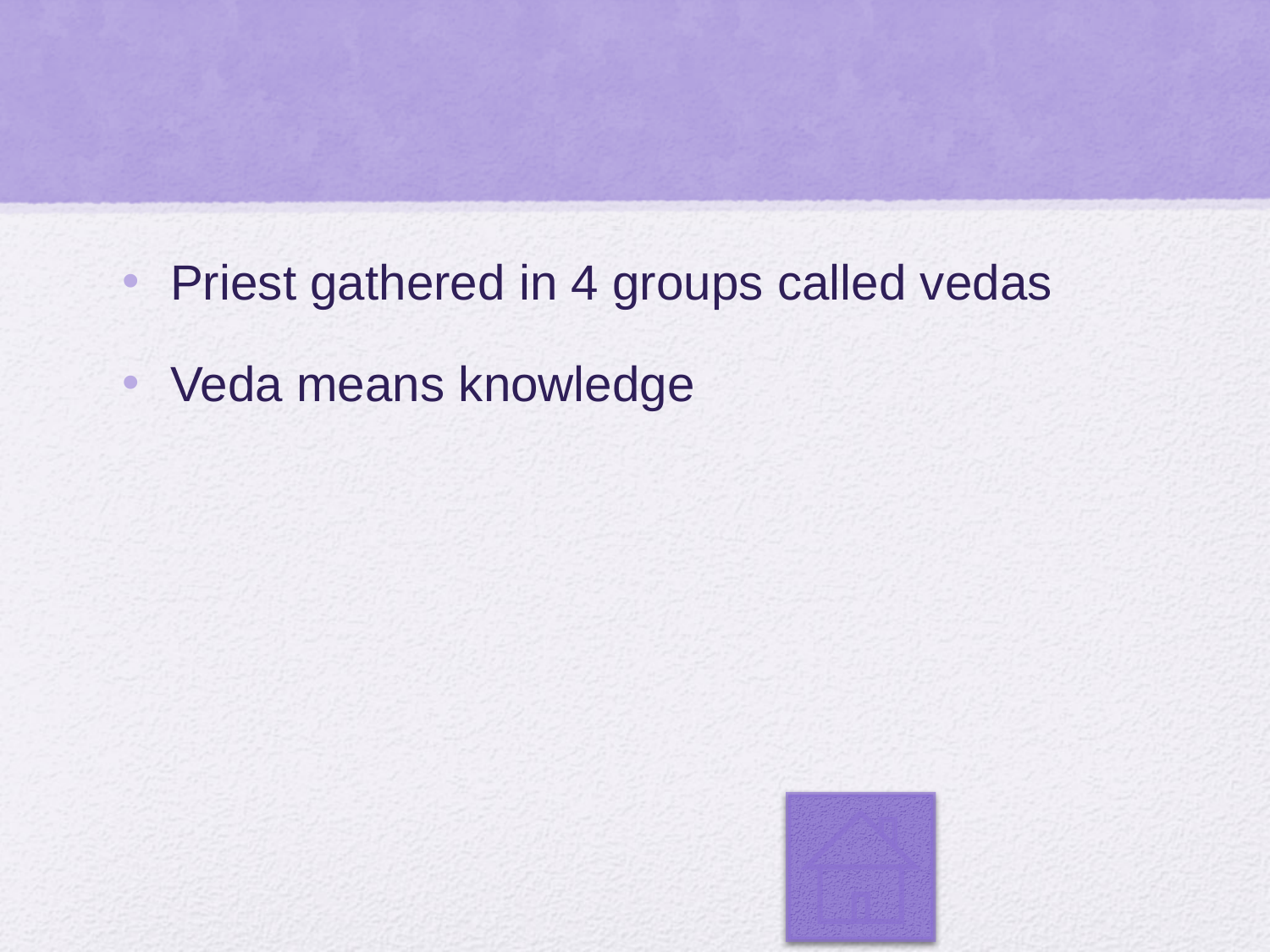

#
Priest gathered in 4 groups called vedas
Veda means knowledge